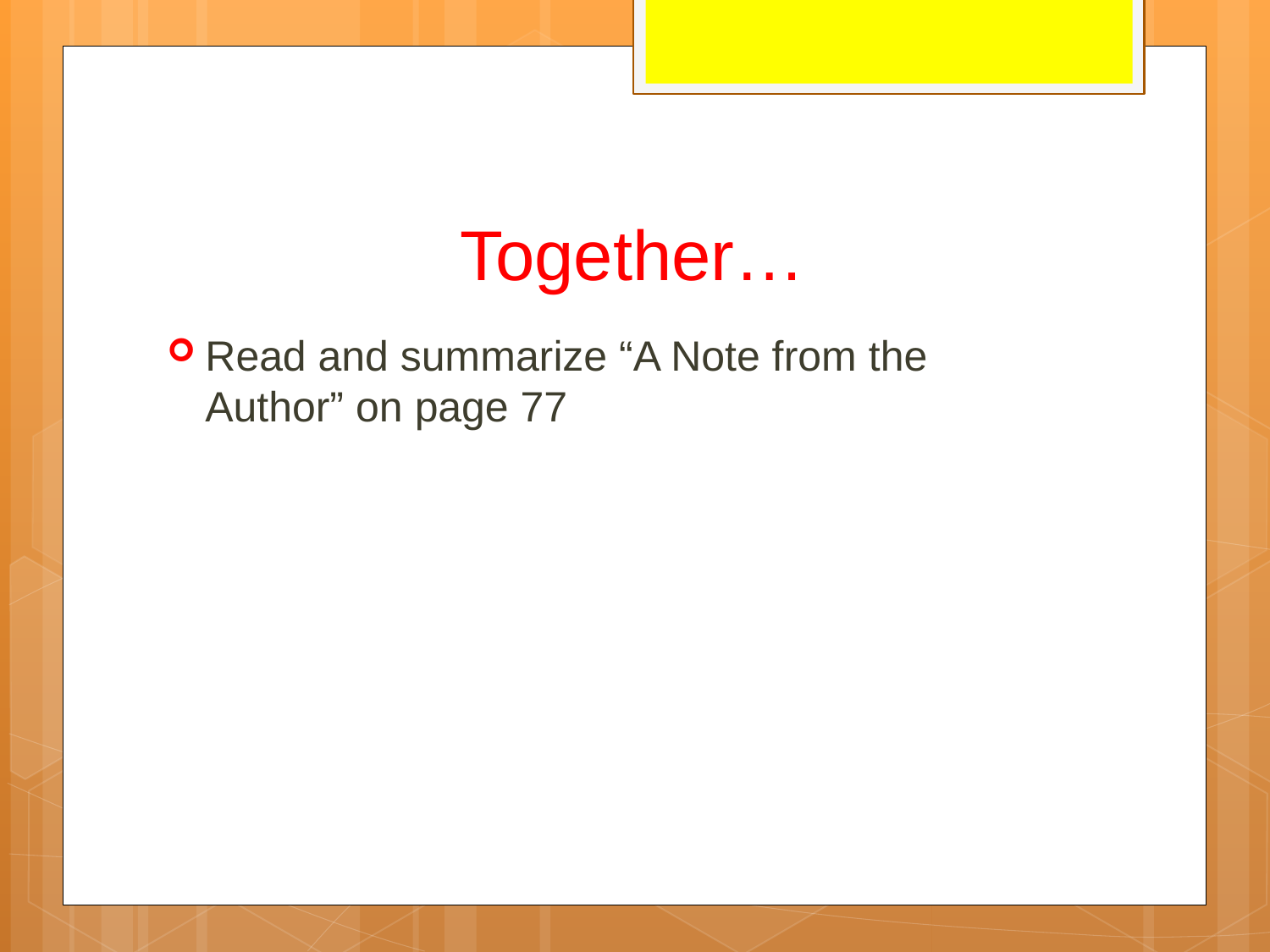

# Together…
Read and summarize “A Note from the Author” on page 77